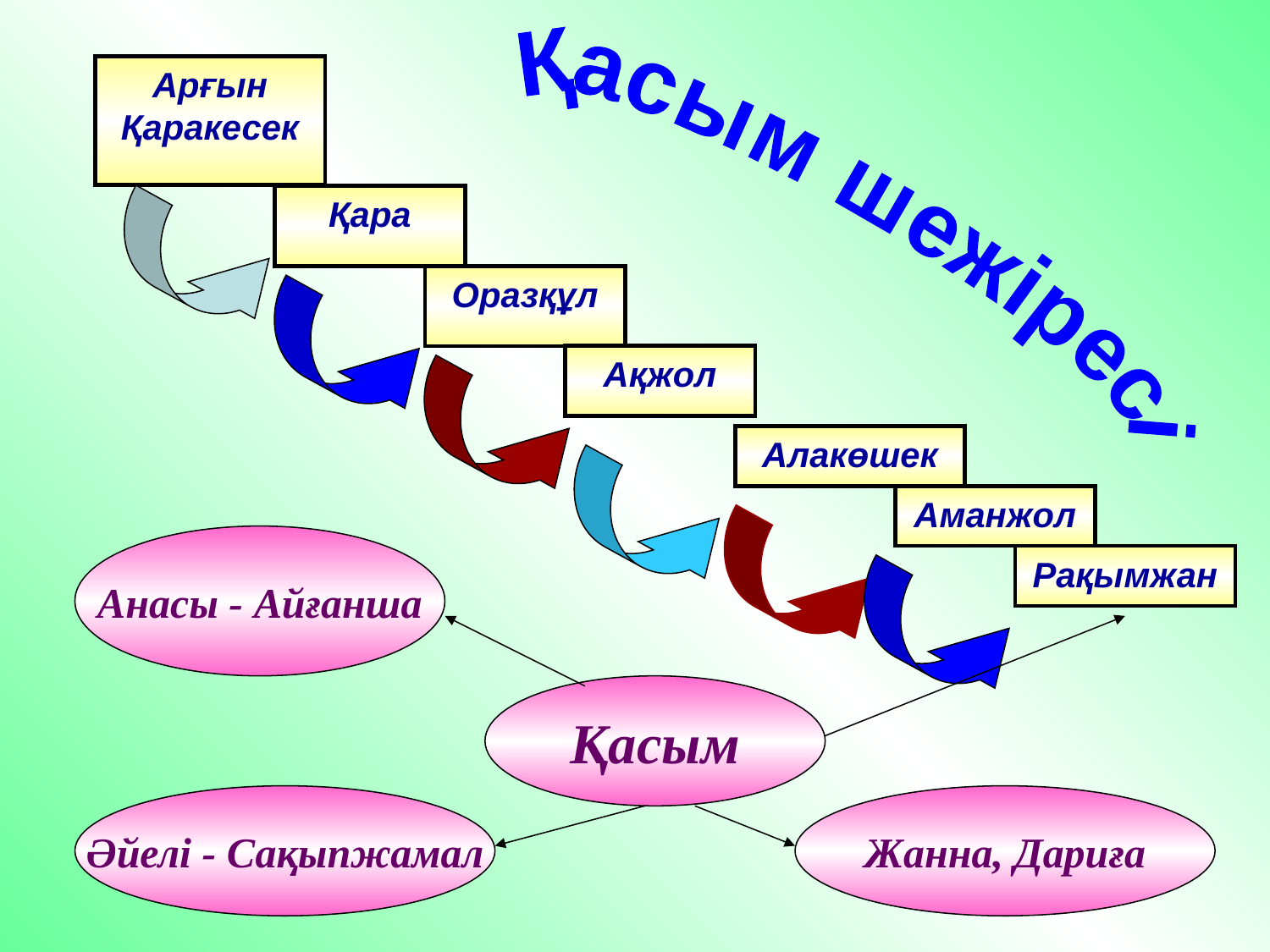

Арғын Қаракесек
Қара
Қасым шежіресі

Оразқұл

Ақжол

Алакөшек

Аманжол
Анасы - Айғанша

Рақымжан

Қасым
Әйелі - Сақыпжамал
Жанна, Дариға